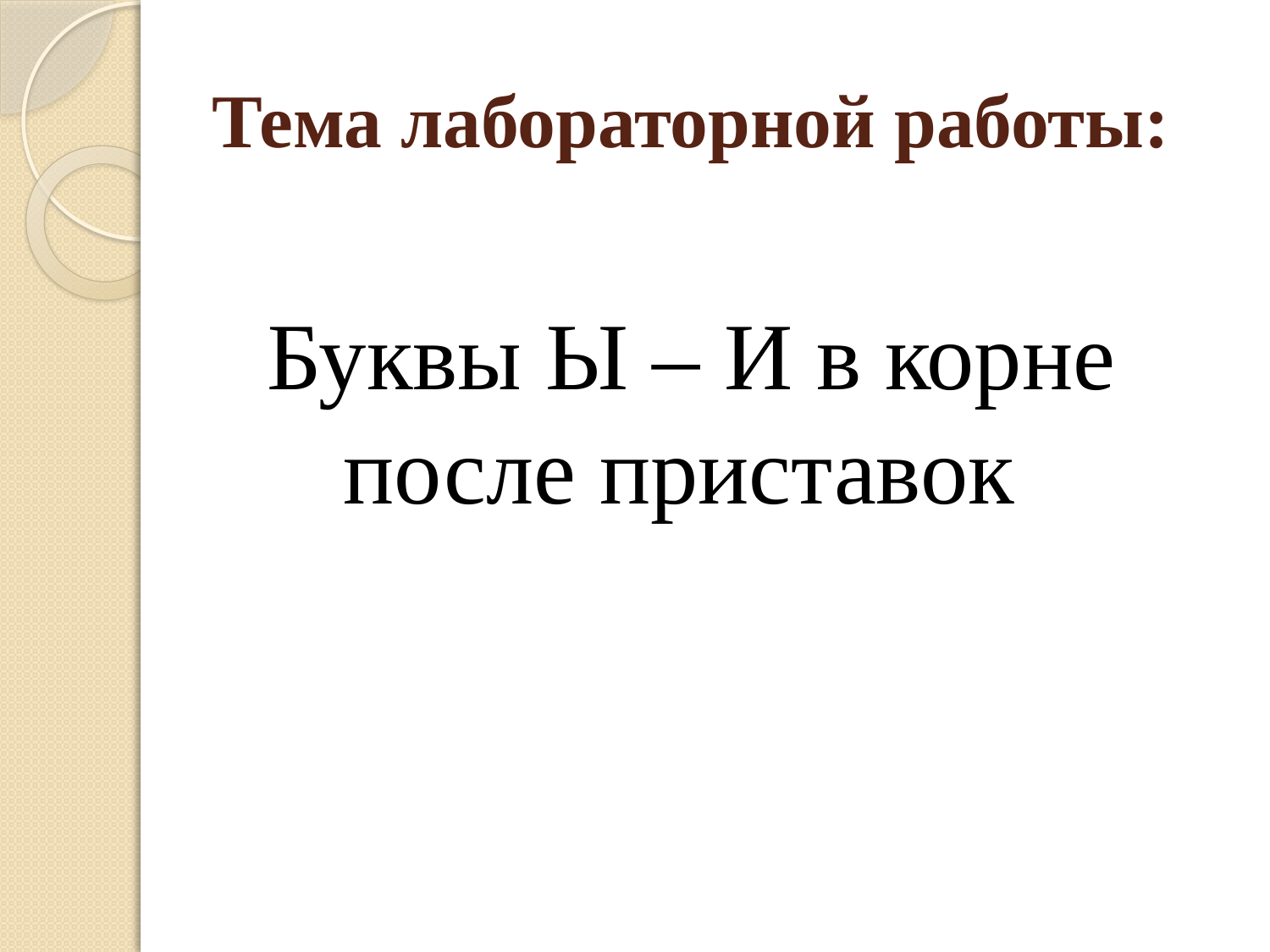

# Тема лабораторной работы:
Буквы Ы – И в корне после приставок